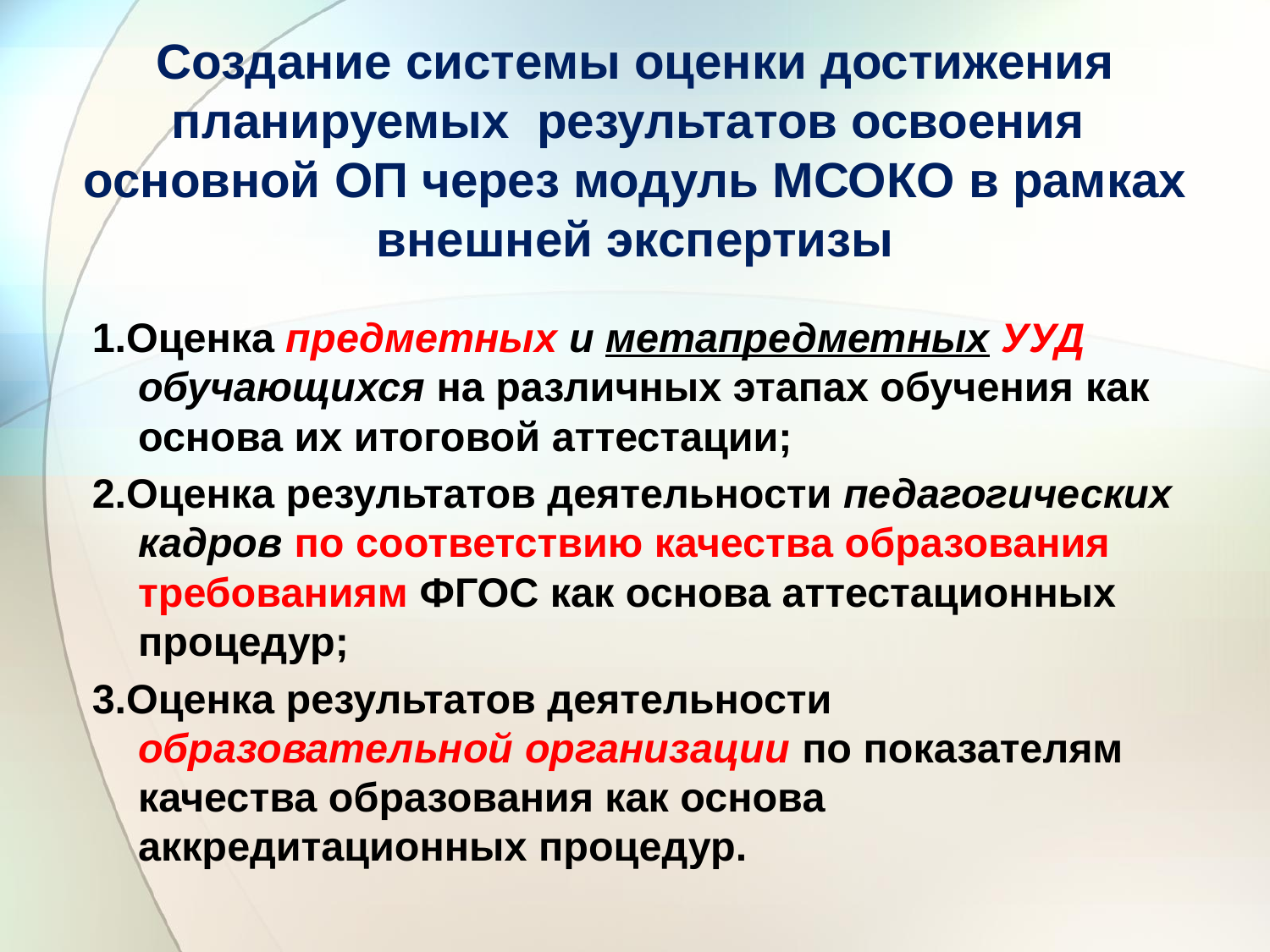

# Создание системы оценки достижения планируемых  результатов освоения  основной ОП через модуль МСОКО в рамках внешней экспертизы

1.Оценка предметных и метапредметных УУД обучающихся на различных этапах обучения как основа их итоговой аттестации;
2.Оценка результатов деятельности педагогических кадров по соответствию качества образования требованиям ФГОС как основа аттестационных процедур;
3.Оценка результатов деятельности образовательной организации по показателям качества образования как основа аккредитационных процедур.